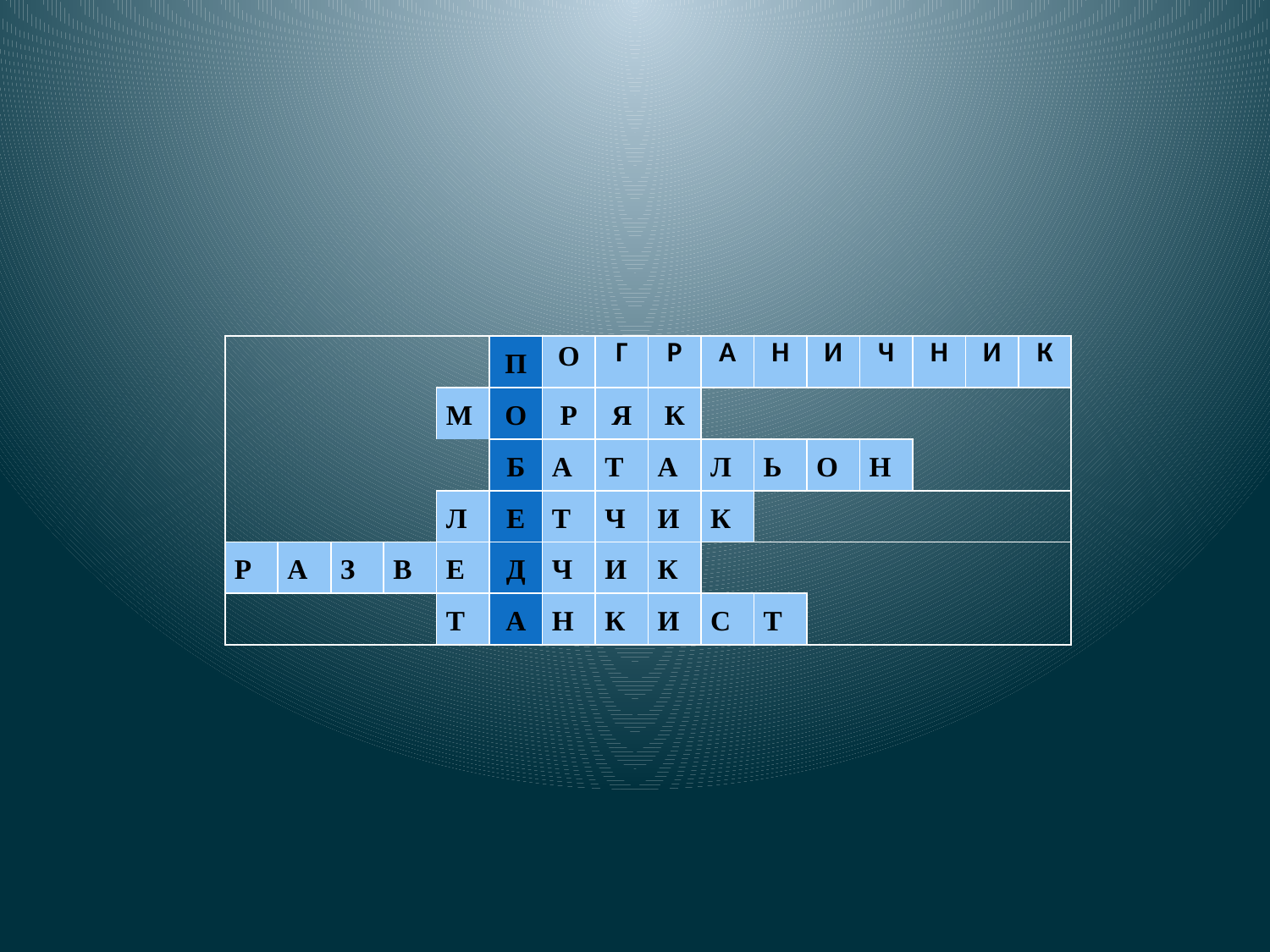

|  |  |  |  |  | П | О | Г | Р | А | Н | И | Ч | Н | И | К |
| --- | --- | --- | --- | --- | --- | --- | --- | --- | --- | --- | --- | --- | --- | --- | --- |
|  |  |  |  | М | О | Р | Я | К |  |  |  |  |  |  |  |
|  |  |  |  |  | Б | А | Т | А | Л | Ь | О | Н |  |  |  |
|  |  |  |  | Л | Е | Т | Ч | И | К |  |  |  |  |  |  |
| Р | А | З | В | Е | Д | Ч | И | К |  |  |  |  |  |  |  |
|  |  |  |  | Т | А | Н | К | И | С | Т |  |  |  |  |  |